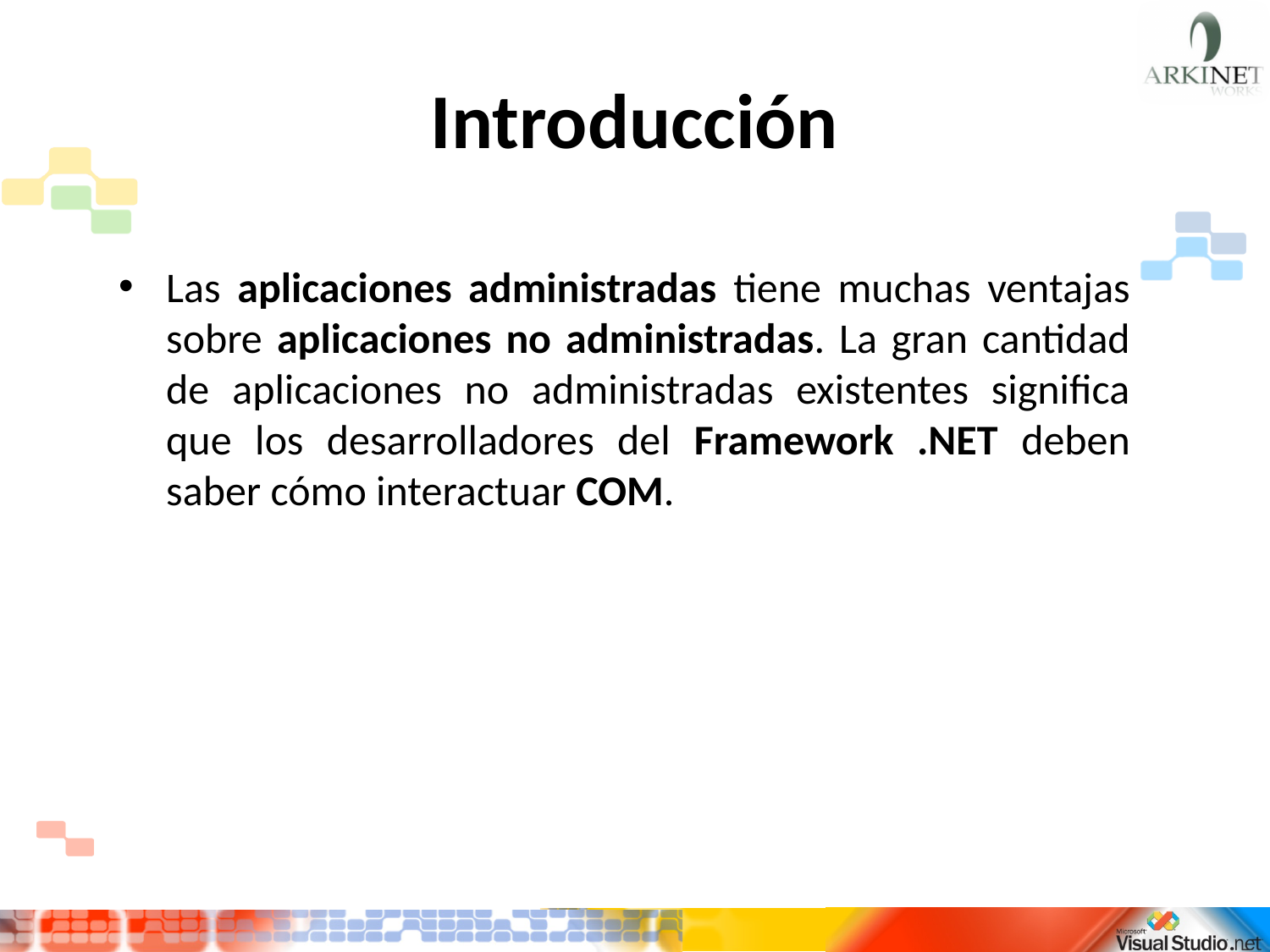

# Introducción
Las aplicaciones administradas tiene muchas ventajas sobre aplicaciones no administradas. La gran cantidad de aplicaciones no administradas existentes significa que los desarrolladores del Framework .NET deben saber cómo interactuar COM.